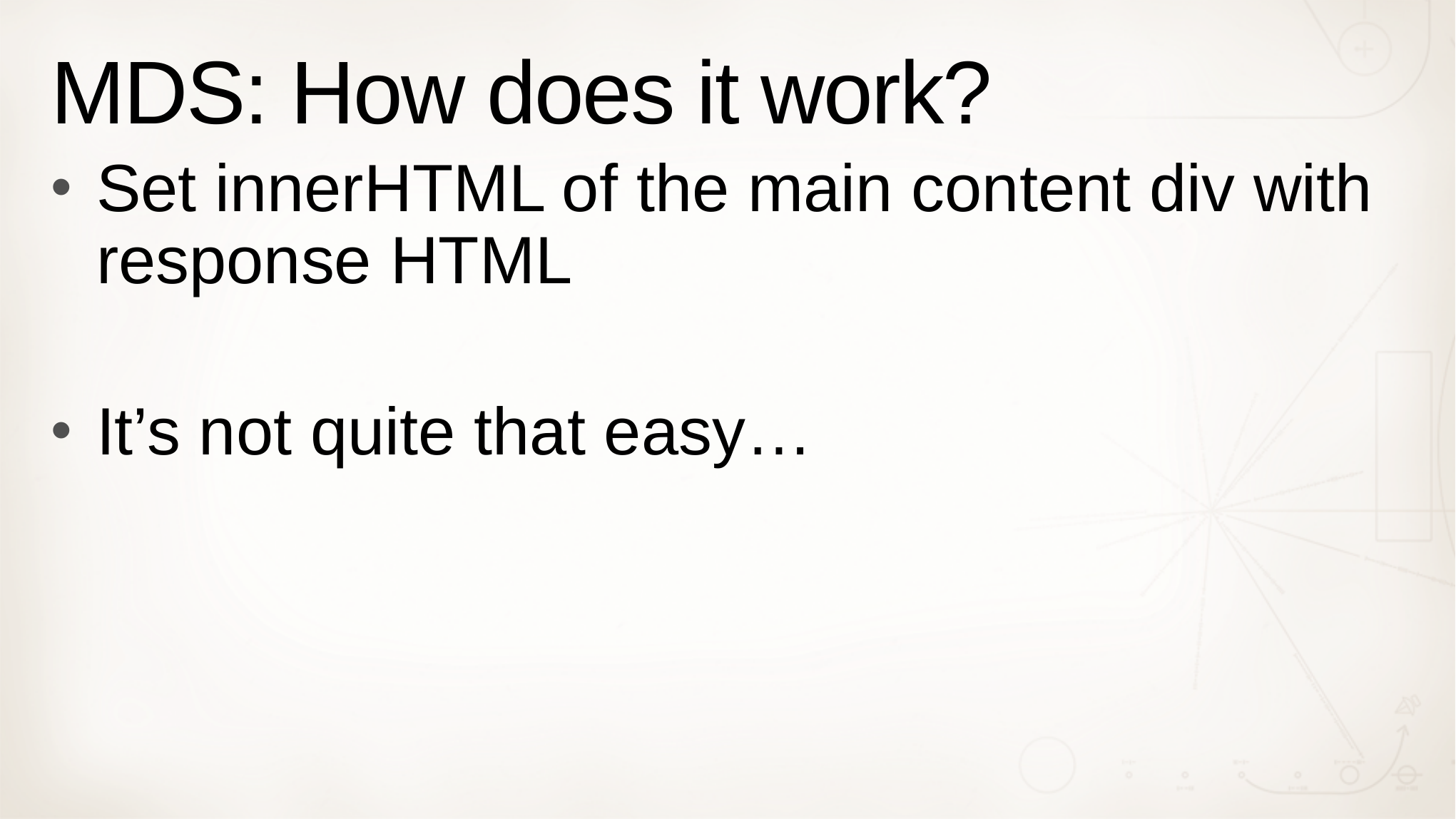

# MDS: How does it work?
Set innerHTML of the main content div with response HTML

It’s not quite that easy…